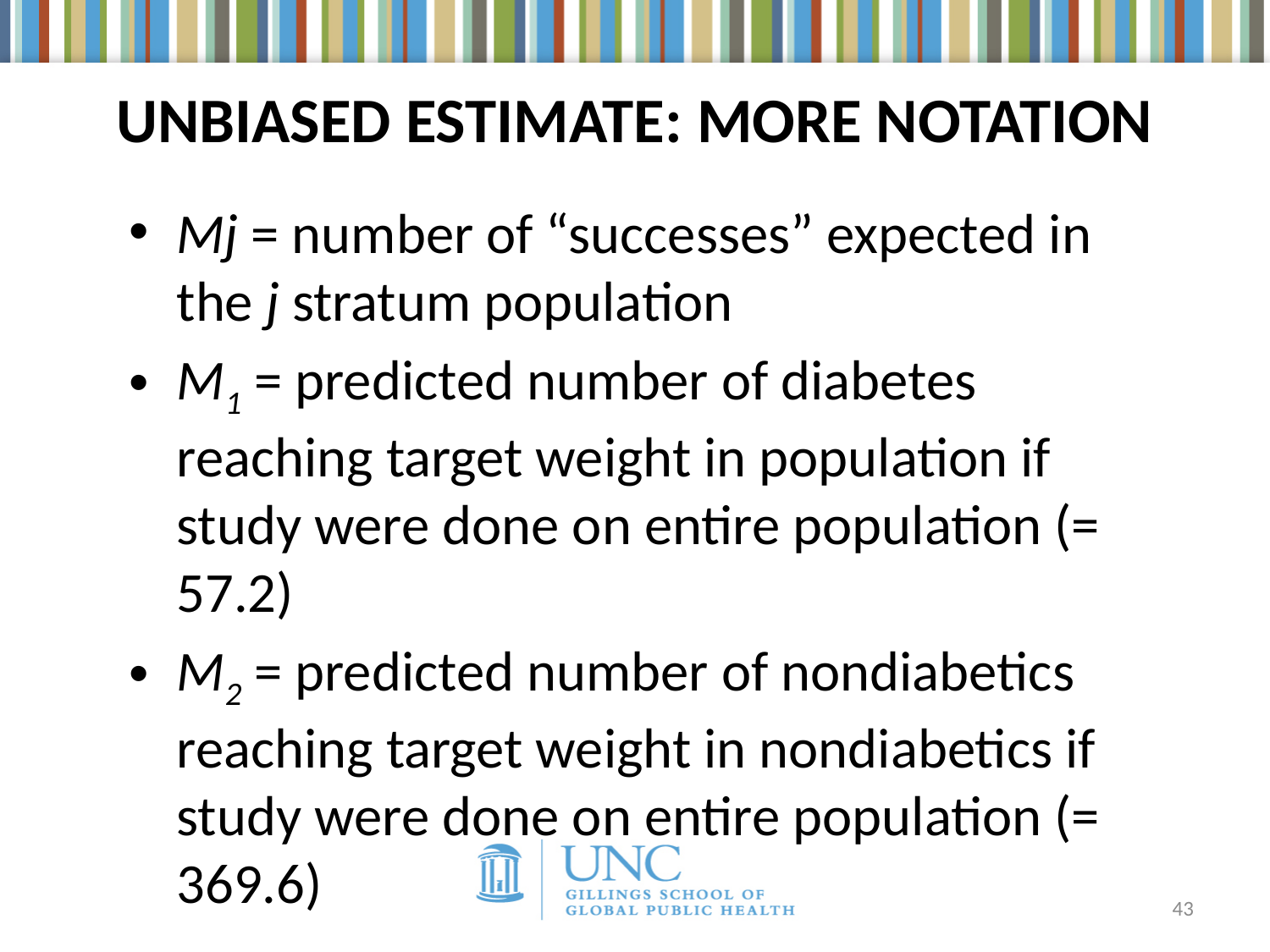

# UNBIASED ESTIMATE: MORE NOTATION
Mj = number of “successes” expected in the j stratum population
M1 = predicted number of diabetes reaching target weight in population if study were done on entire population (=  57.2)
M2 = predicted number of nondiabetics reaching target weight in nondiabetics if study were done on entire population (= 369.6)
43